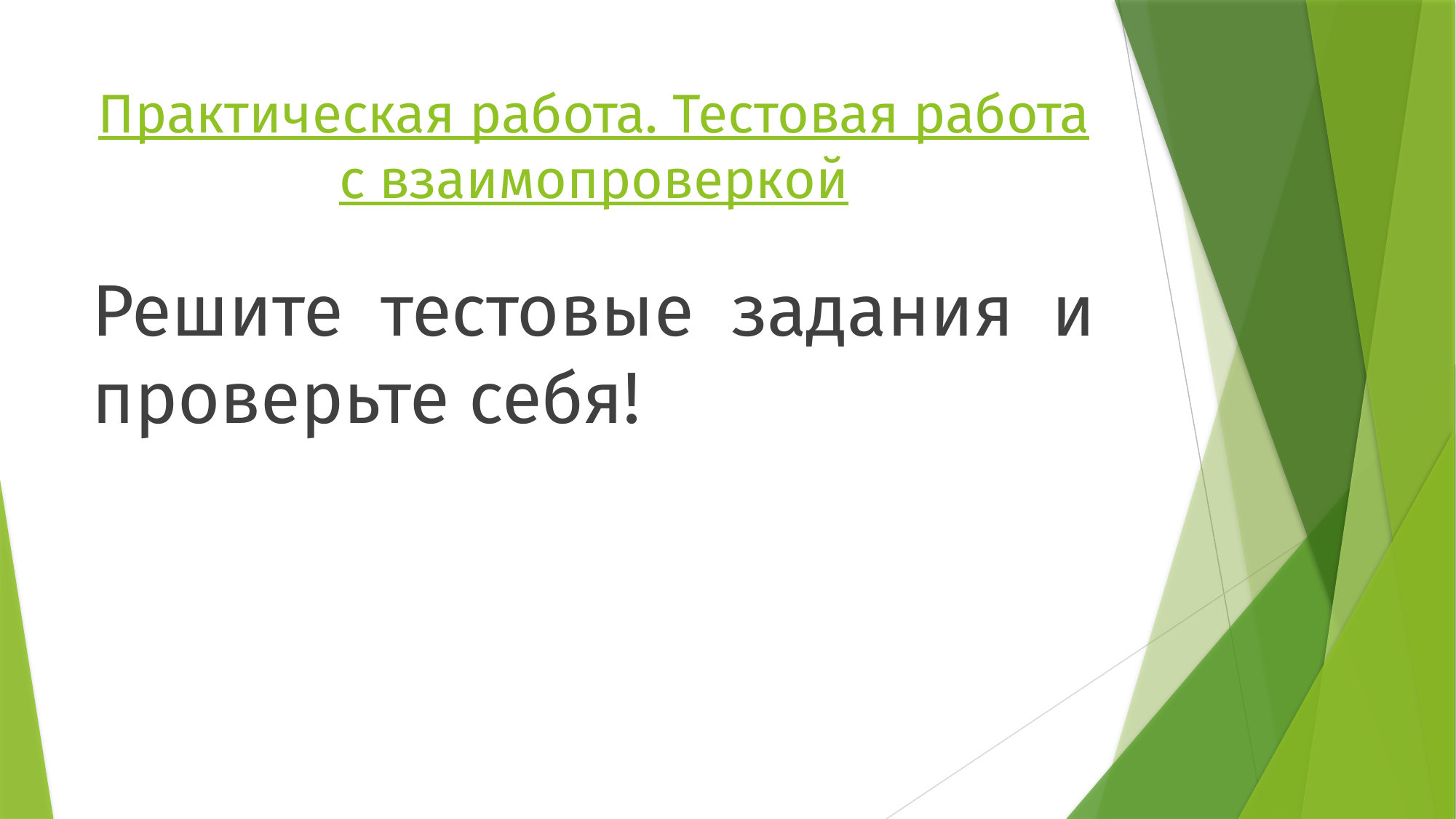

# Практическая работа. Тестовая работа с взаимопроверкой
Решите тестовые задания и проверьте себя!